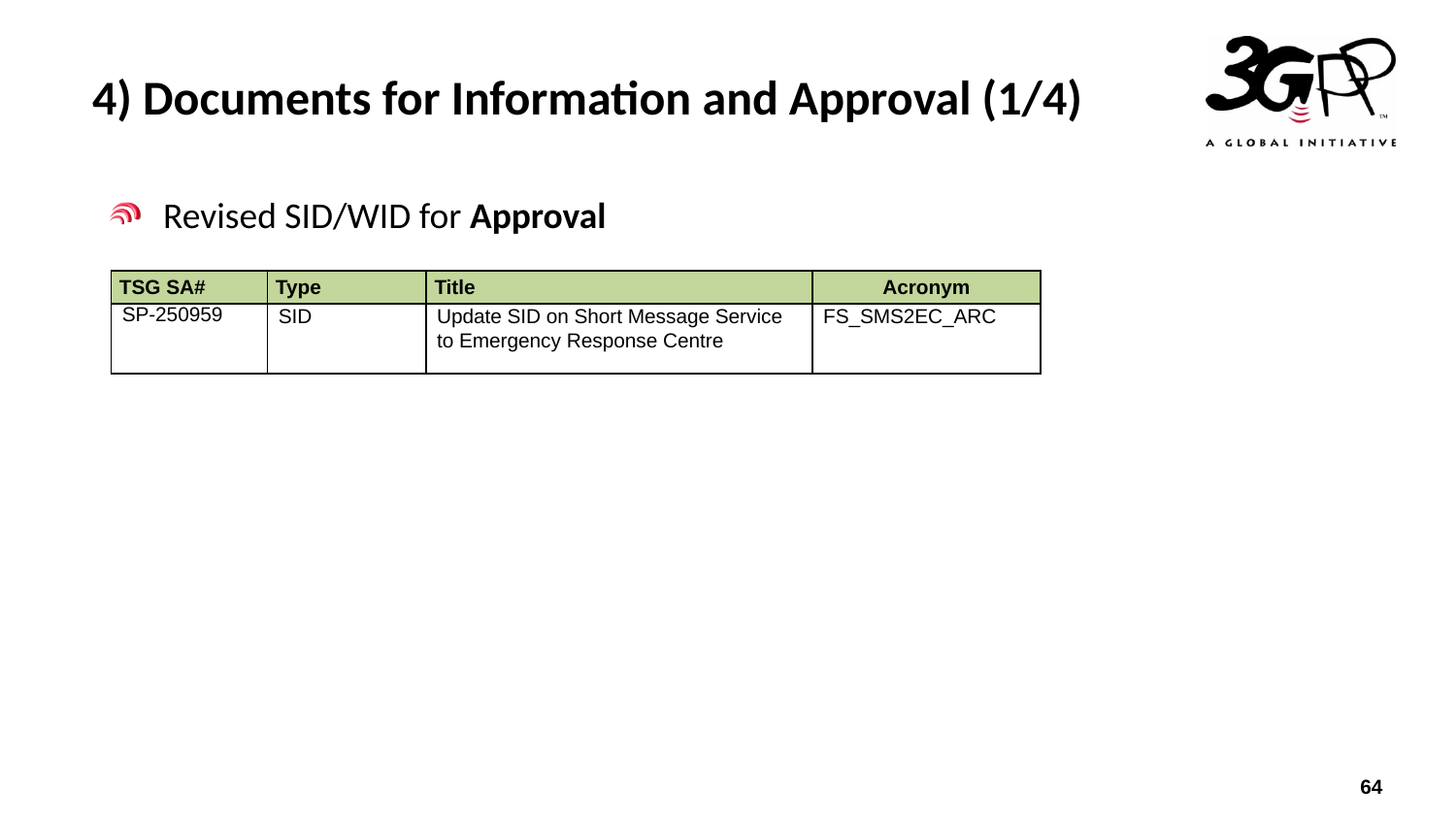

# 4) Documents for Information and Approval (1/4)
Revised SID/WID for Approval

| TSG SA# | Type | Title | Acronym |
| --- | --- | --- | --- |
| SP-250959 | SID | Update SID on Short Message Service to Emergency Response Centre | FS\_SMS2EC\_ARC |